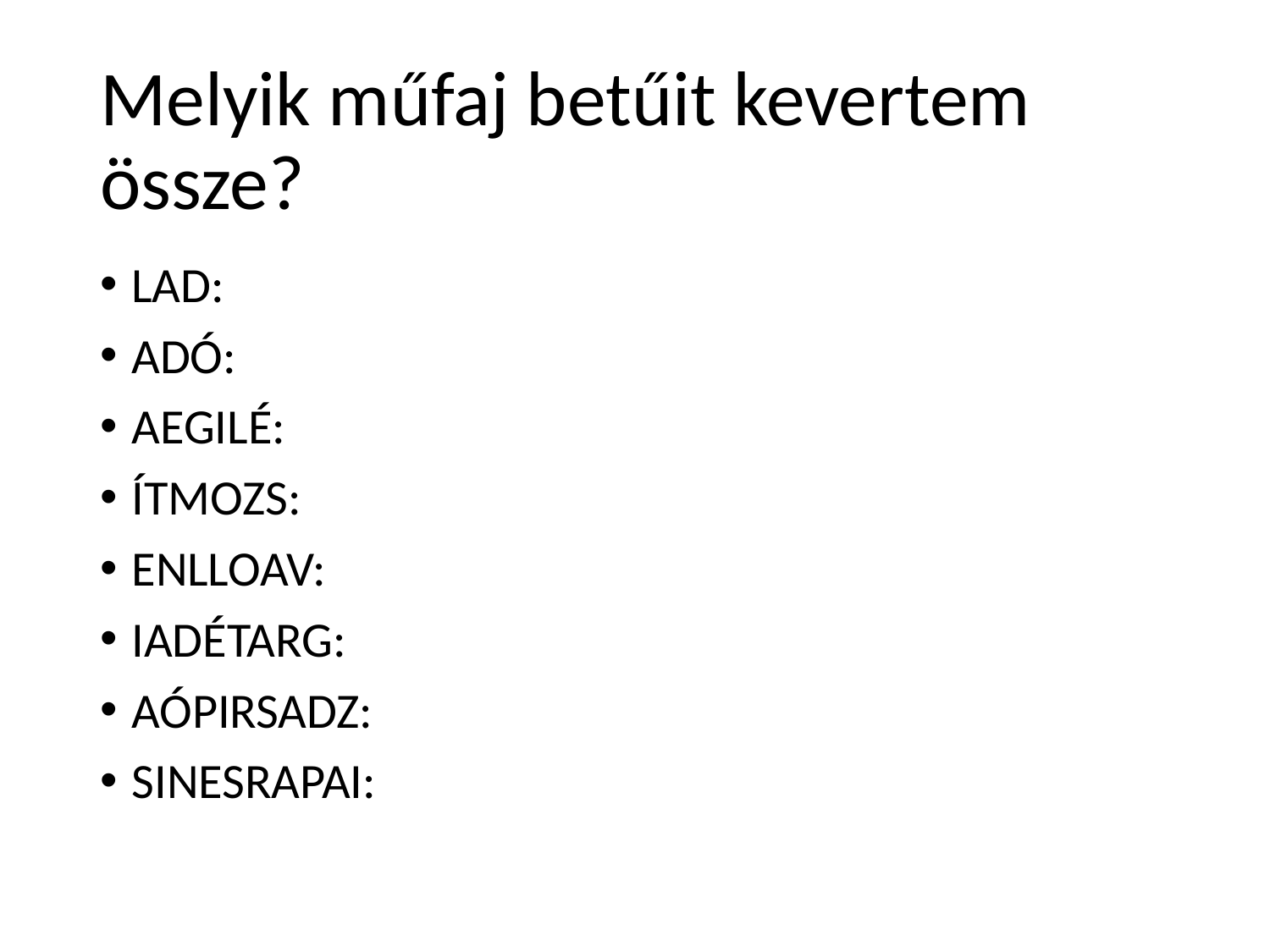

# Melyik műfaj betűit kevertem össze?
LAD:
ADÓ:
AEGILÉ:
ÍTMOZS:
ENLLOAV:
IADÉTARG:
AÓPIRSADZ:
SINESRAPAI: